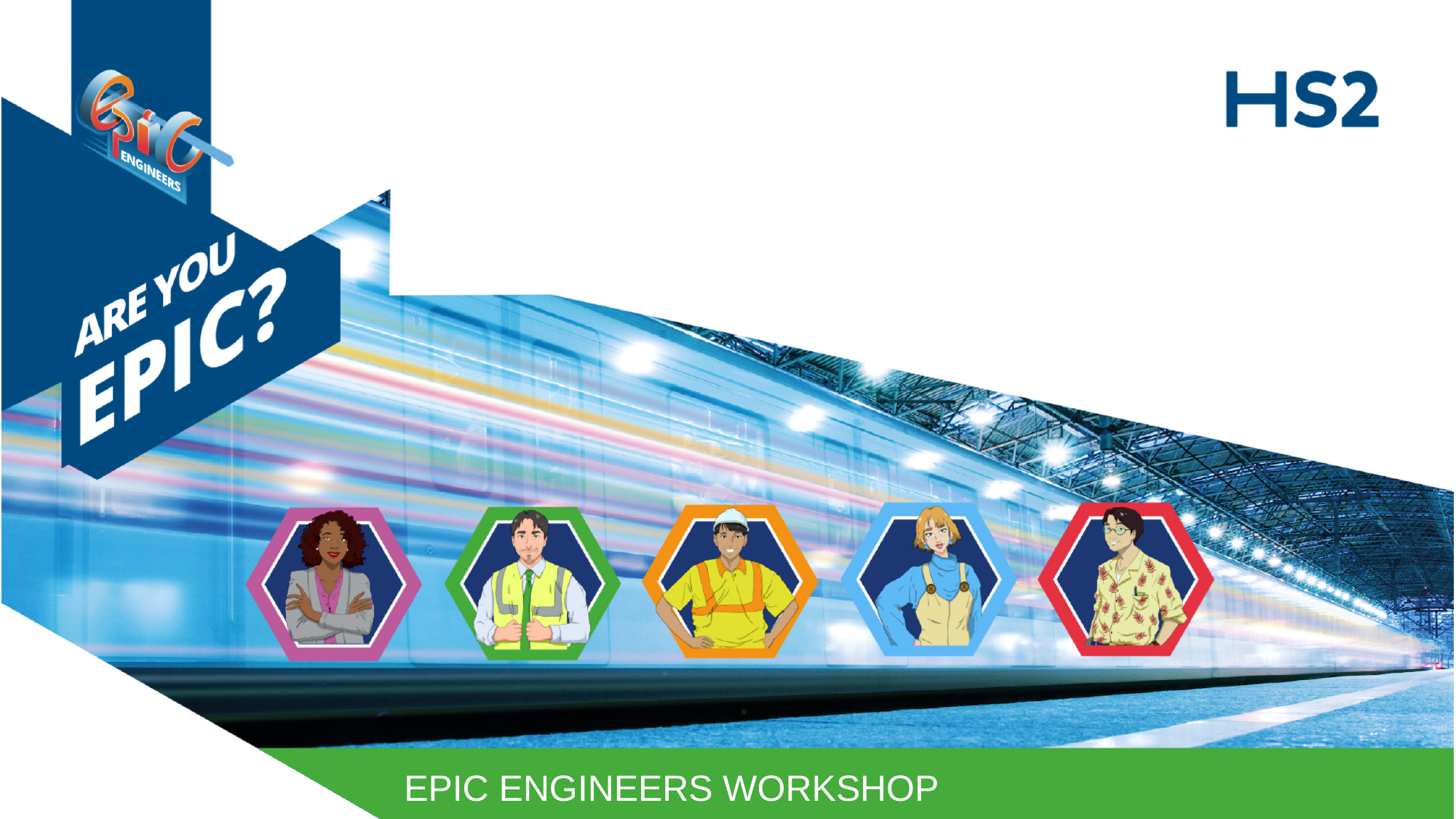

EPIC ENGINEERING: WELCOME TO THE TEAM PURPOSE